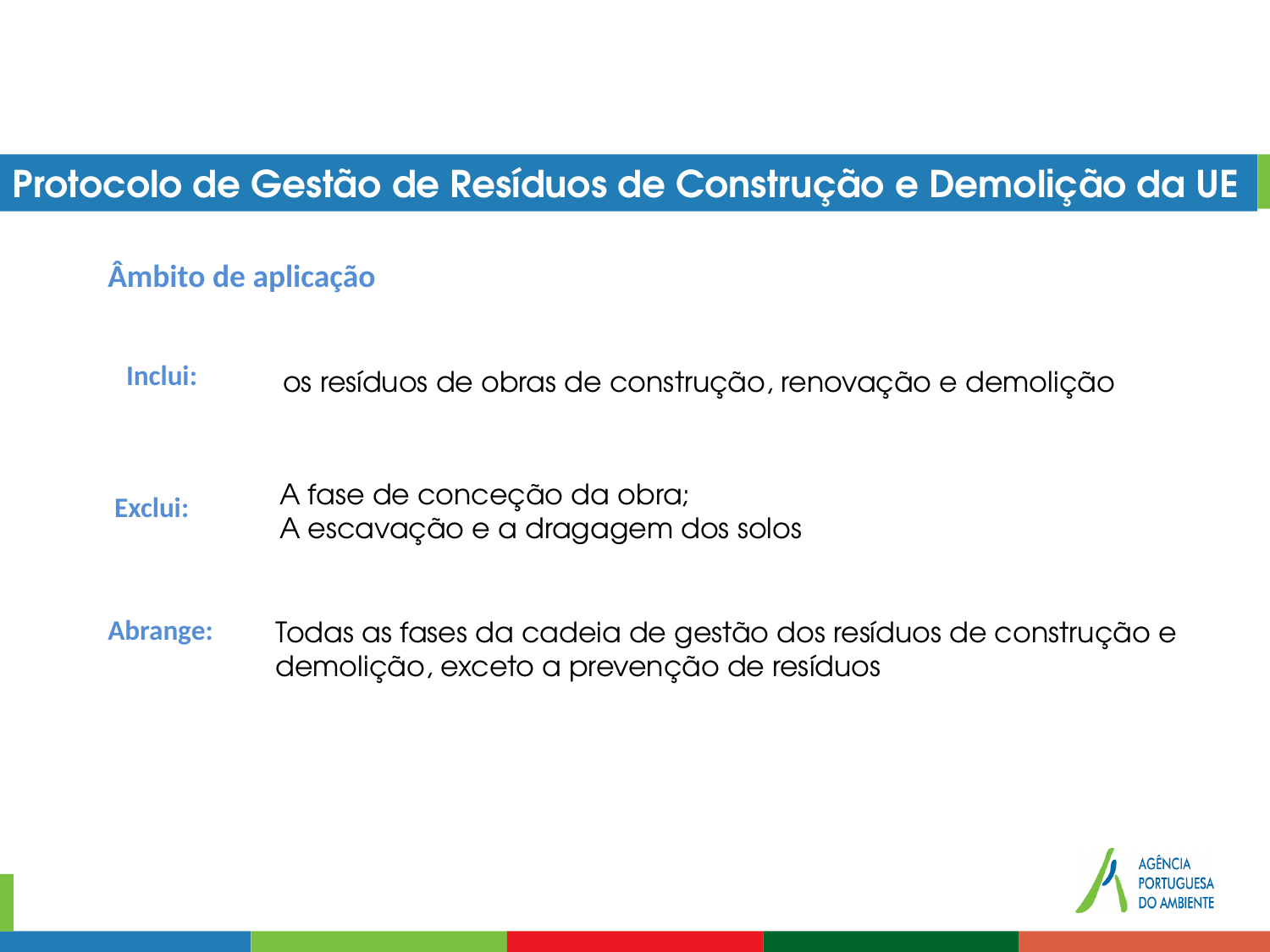

Protocolo de Gestão de Resíduos de Construção e Demolição da UE

Âmbito de aplicação
Inclui:
os resíduos de obras de construção, renovação e demolição
A fase de conceção da obra;
A escavação e a dragagem dos solos
Exclui:
Abrange:
Todas as fases da cadeia de gestão dos resíduos de construção e demolição, exceto a prevenção de resíduos